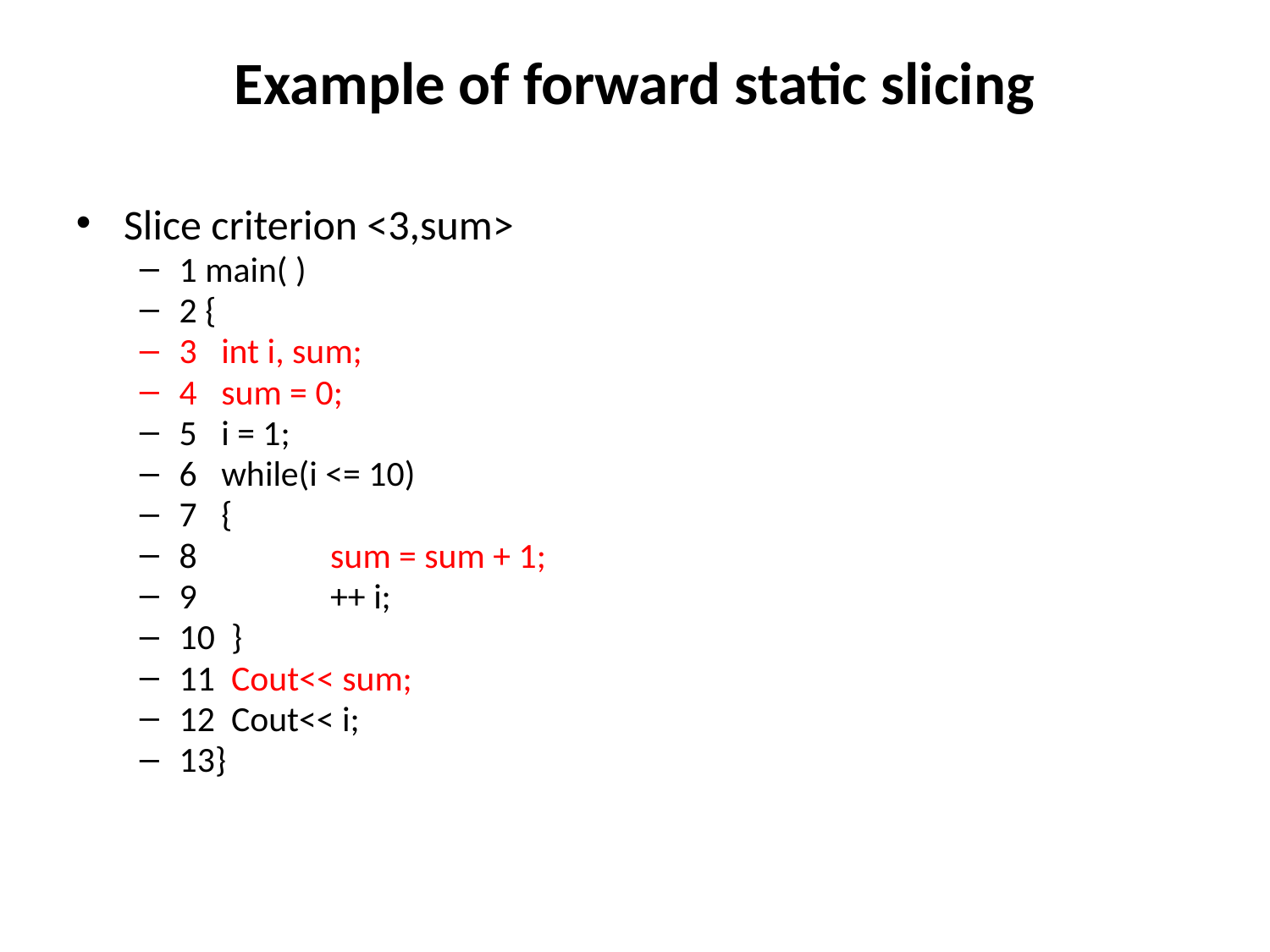

Example of forward static slicing
Slice criterion <3,sum>
1 main( )
2 {
3   int i, sum;
4   sum = 0;
5   i = 1;
6   while(i <= 10)
7   {
8	   sum = sum + 1;
9	   ++ i;
10  }
11  Cout<< sum;
12  Cout<< i;
13}